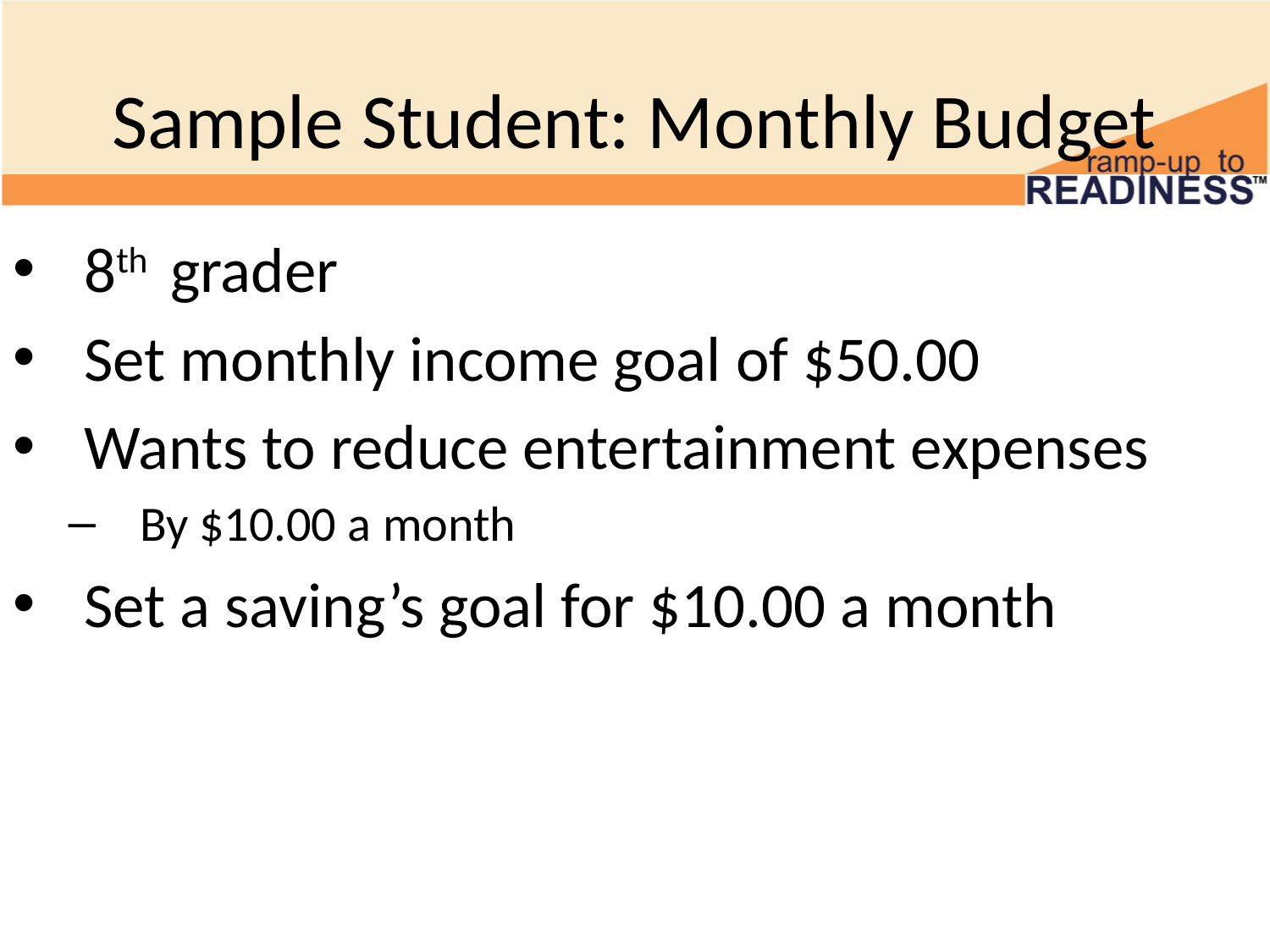

# Sample Student: Monthly Budget
8th  grader
Set monthly income goal of $50.00
Wants to reduce entertainment expenses
By $10.00 a month
Set a saving’s goal for $10.00 a month